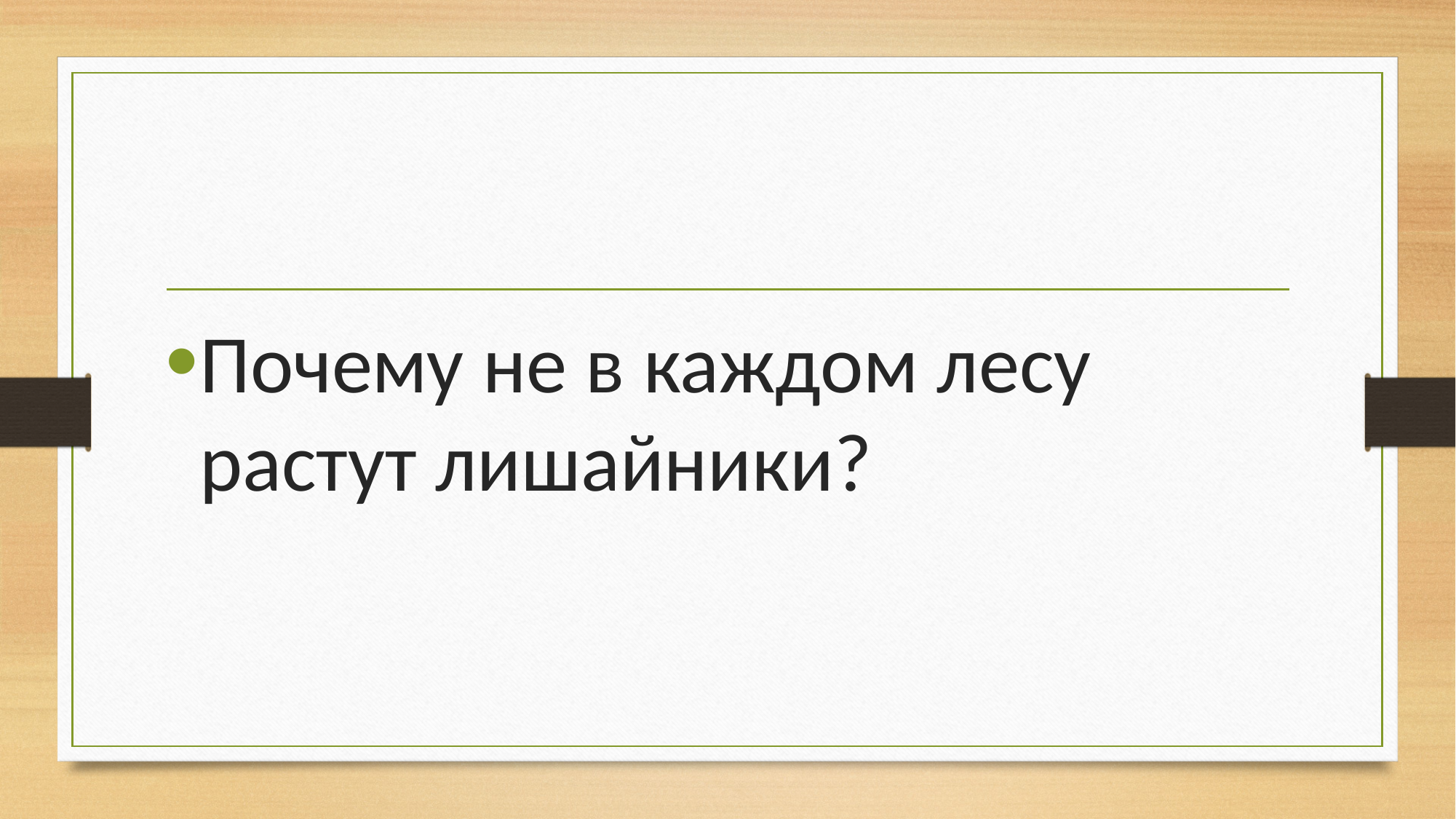

#
Почему не в каждом лесу растут лишайники?